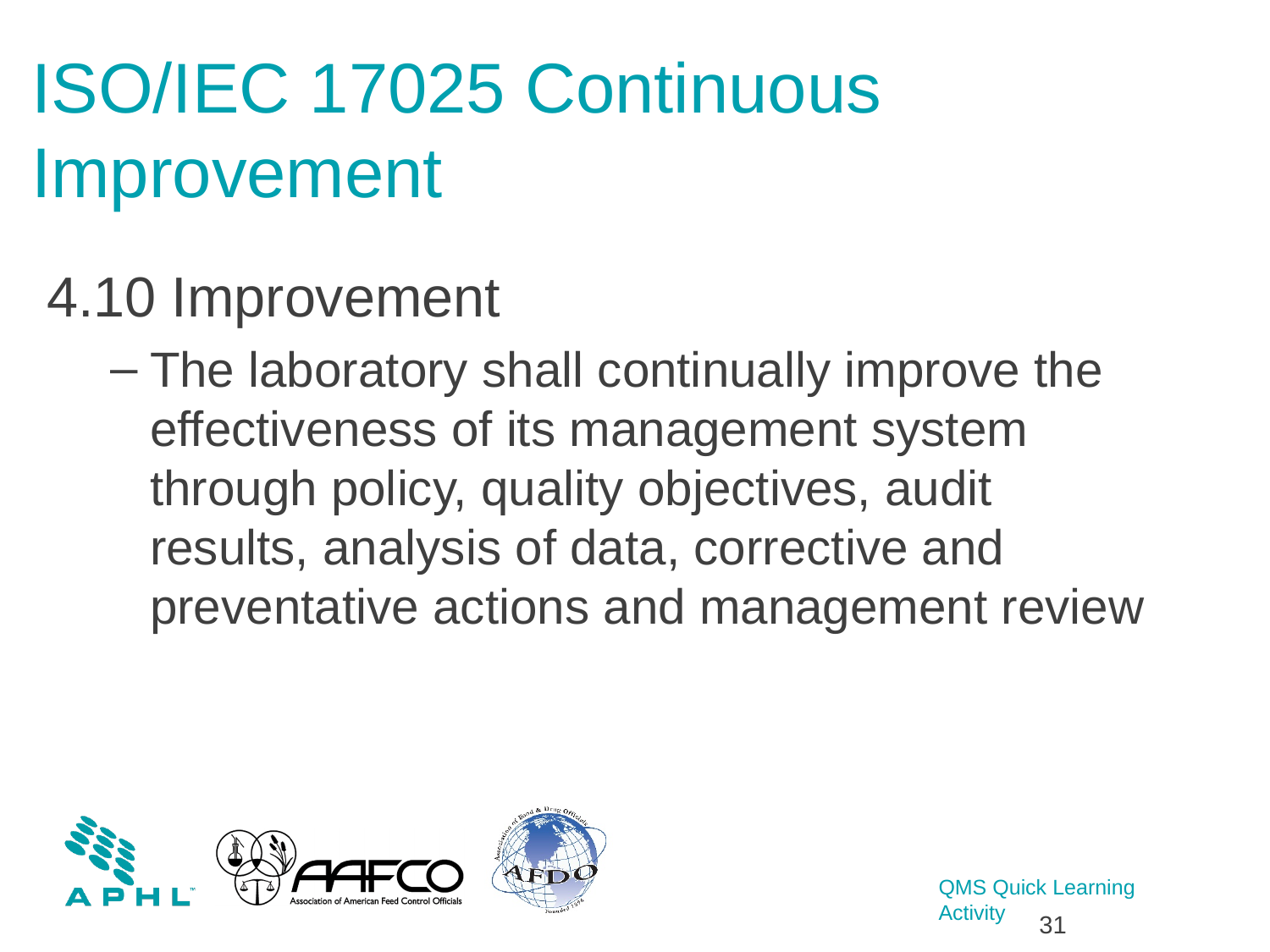

# ISO/IEC 17025 Continuous Improvement
4.10 Improvement
The laboratory shall continually improve the effectiveness of its management system through policy, quality objectives, audit results, analysis of data, corrective and preventative actions and management review